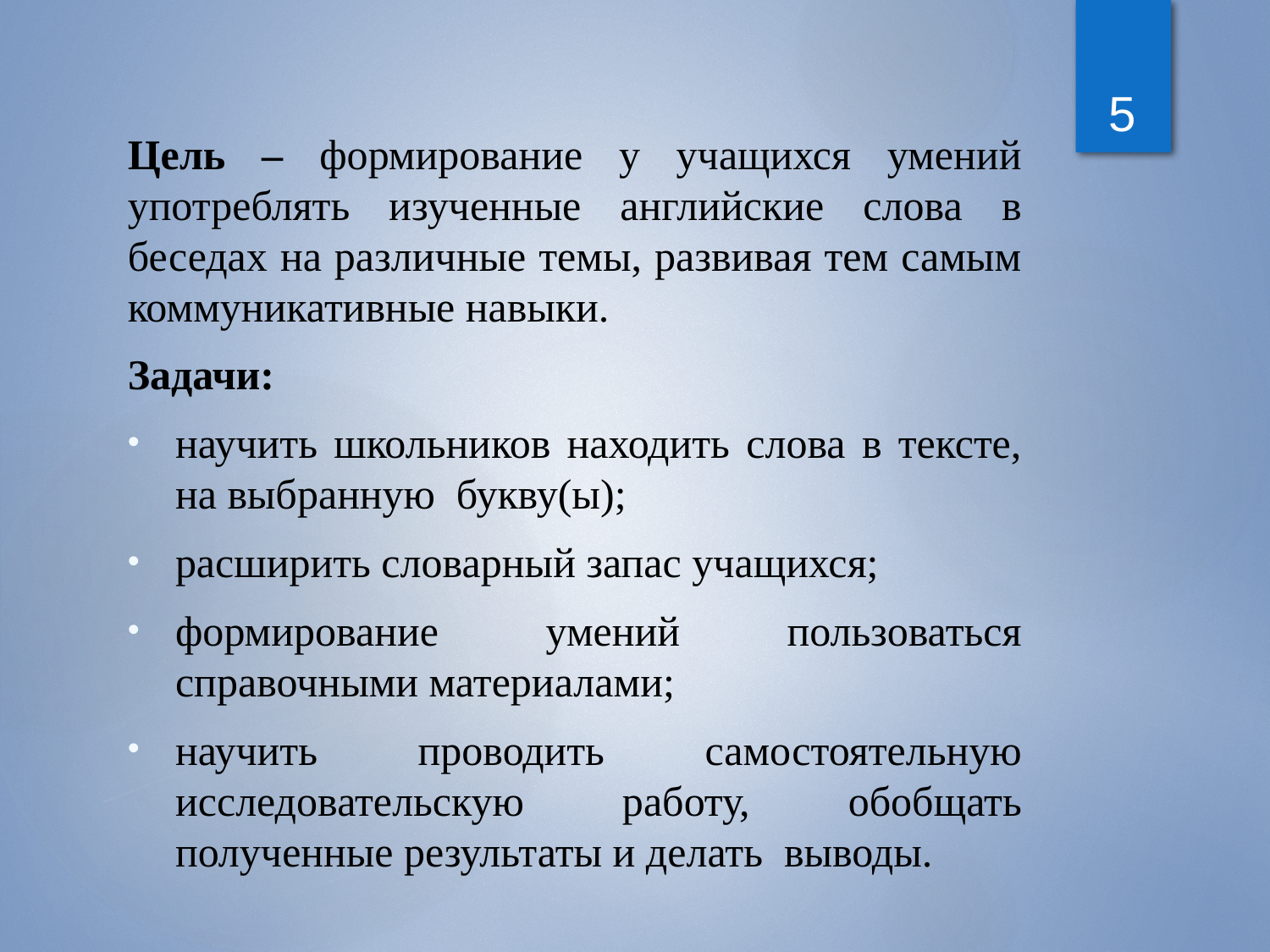

5
Цель – формирование у учащихся умений употреблять изученные английские слова в беседах на различные темы, развивая тем самым коммуникативные навыки.
Задачи:
научить школьников находить слова в тексте, на выбранную  букву(ы);
расширить словарный запас учащихся;
формирование умений пользоваться справочными материалами;
научить проводить самостоятельную исследовательскую работу, обобщать полученные результаты и делать  выводы.